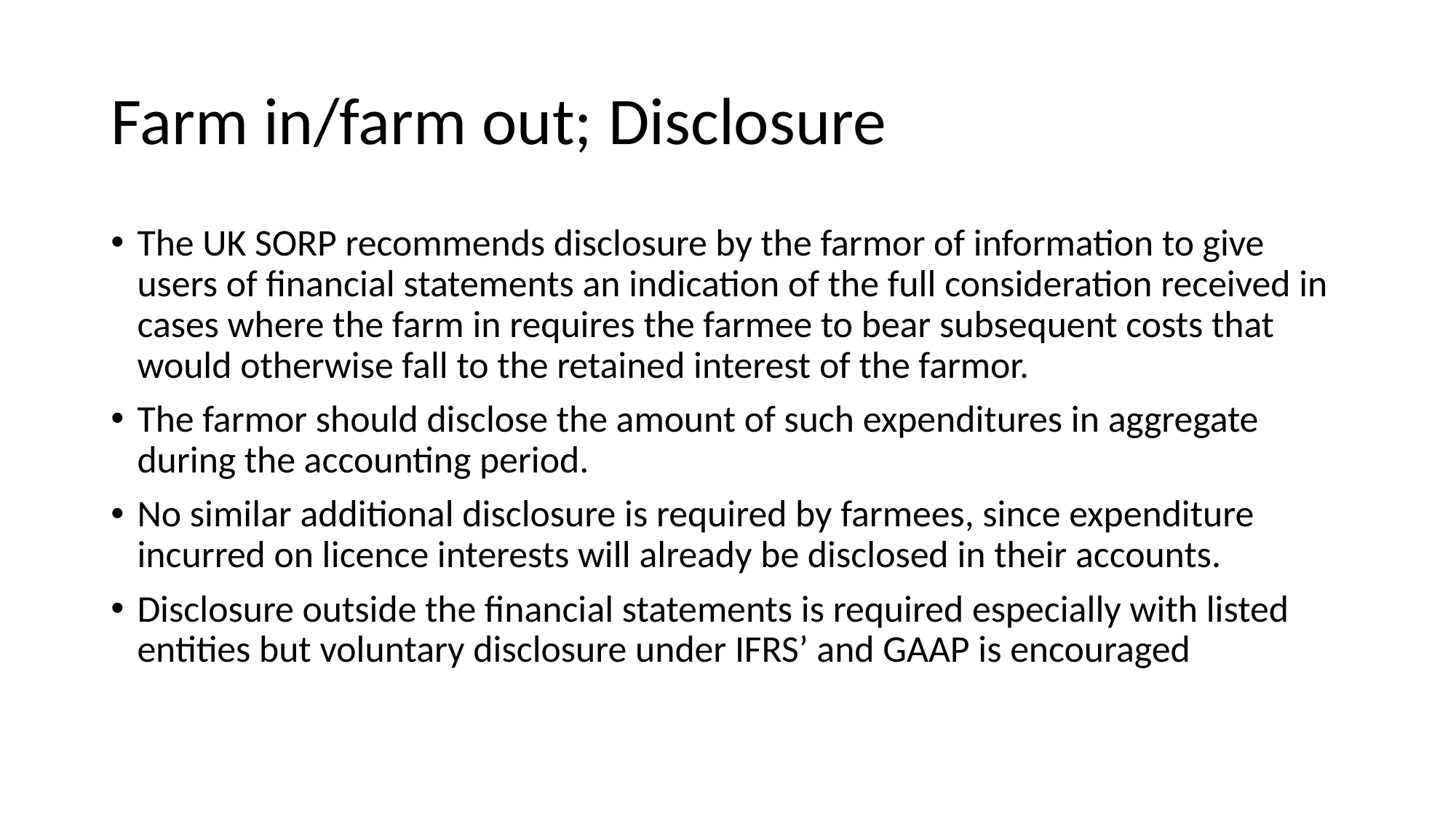

# Farm in/farm out; Disclosure
The UK SORP recommends disclosure by the farmor of information to give users of financial statements an indication of the full consideration received in cases where the farm in requires the farmee to bear subsequent costs that would otherwise fall to the retained interest of the farmor.
The farmor should disclose the amount of such expenditures in aggregate during the accounting period.
No similar additional disclosure is required by farmees, since expenditure incurred on licence interests will already be disclosed in their accounts.
Disclosure outside the financial statements is required especially with listed entities but voluntary disclosure under IFRS’ and GAAP is encouraged